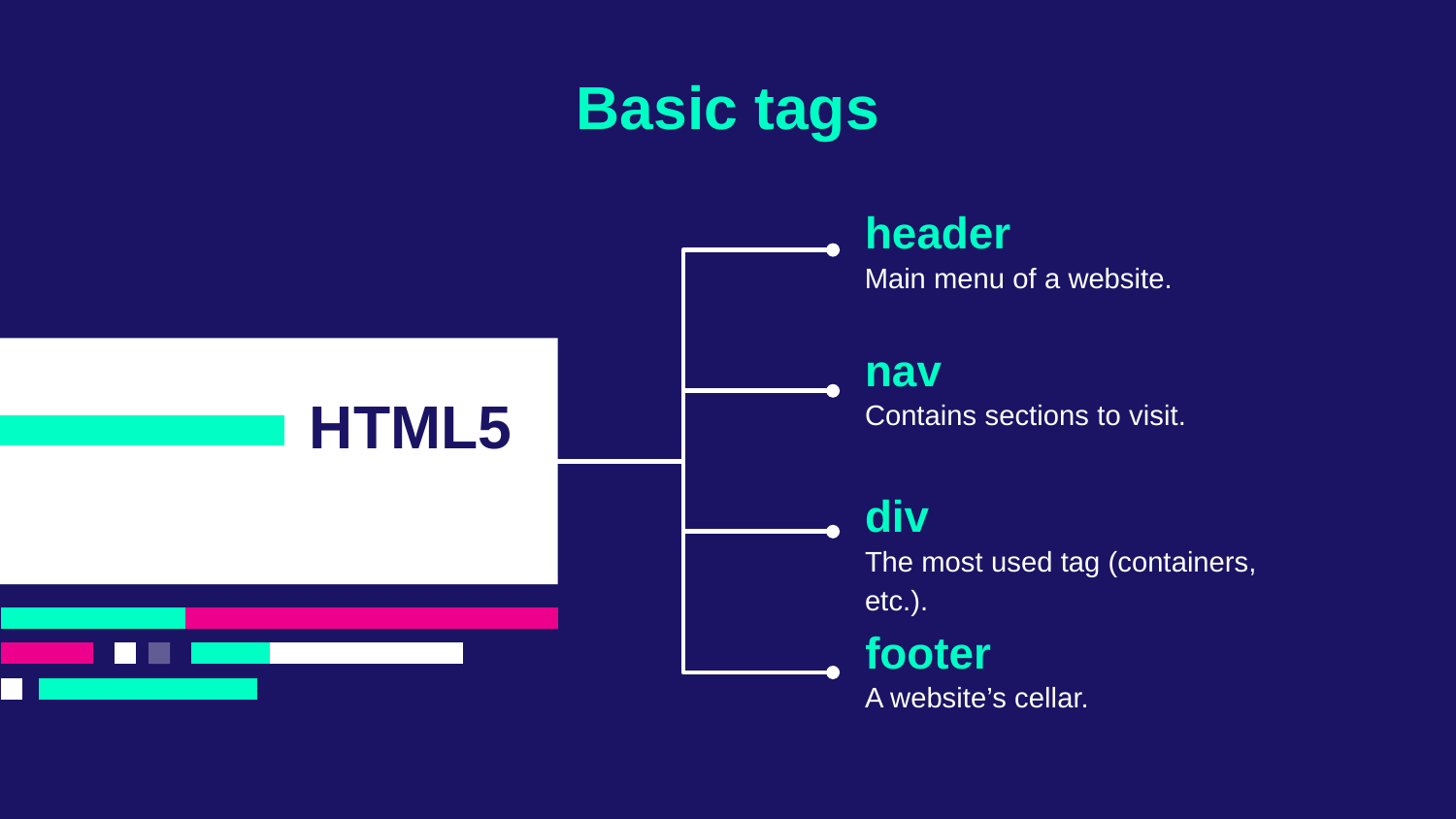

# Basic tags
header
Main menu of a website.

nav
HTML5
Contains sections to visit.

div
The most used tag (containers, etc.).

footer

A website’s cellar.